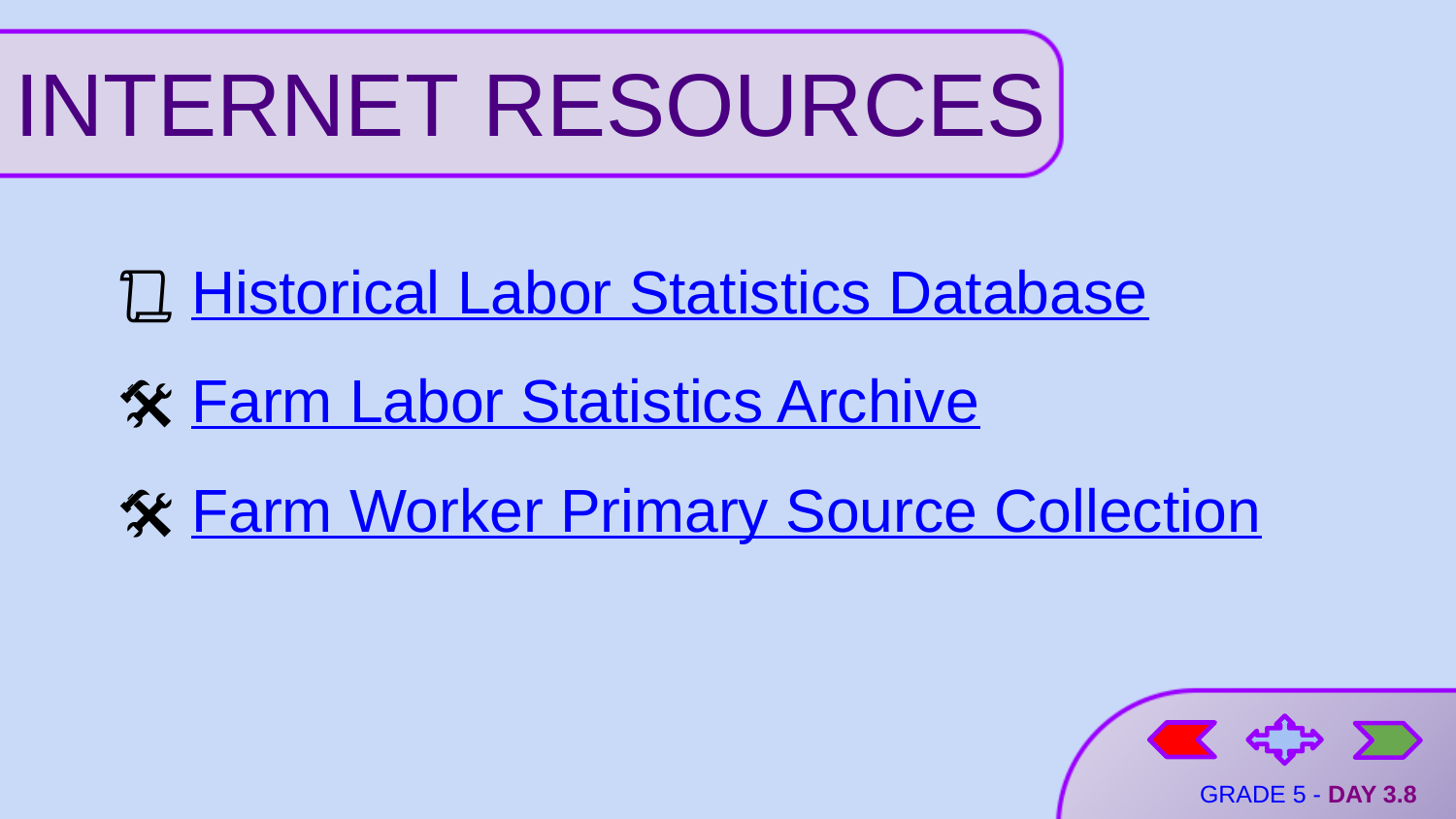

# INTERNET RESOURCES
📜 Historical Labor Statistics Database
🛠 Farm Labor Statistics Archive
🛠 Farm Worker Primary Source Collection

GRADE 5 - DAY 3.8